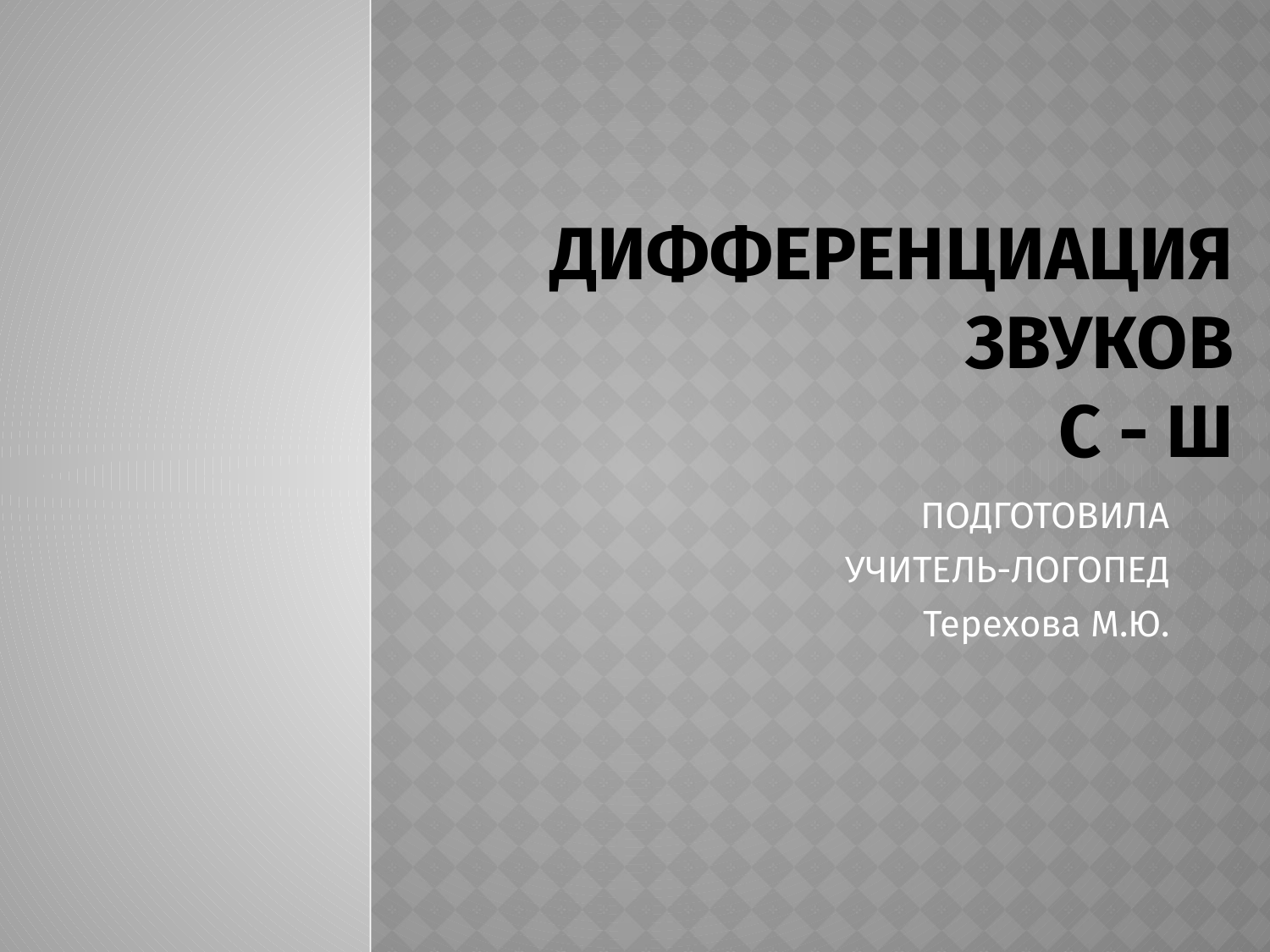

# ДИФФЕРЕНЦИАЦИЯ ЗВУКОВ С - Ш
ПОДГОТОВИЛА
УЧИТЕЛЬ-ЛОГОПЕД
Терехова М.Ю.